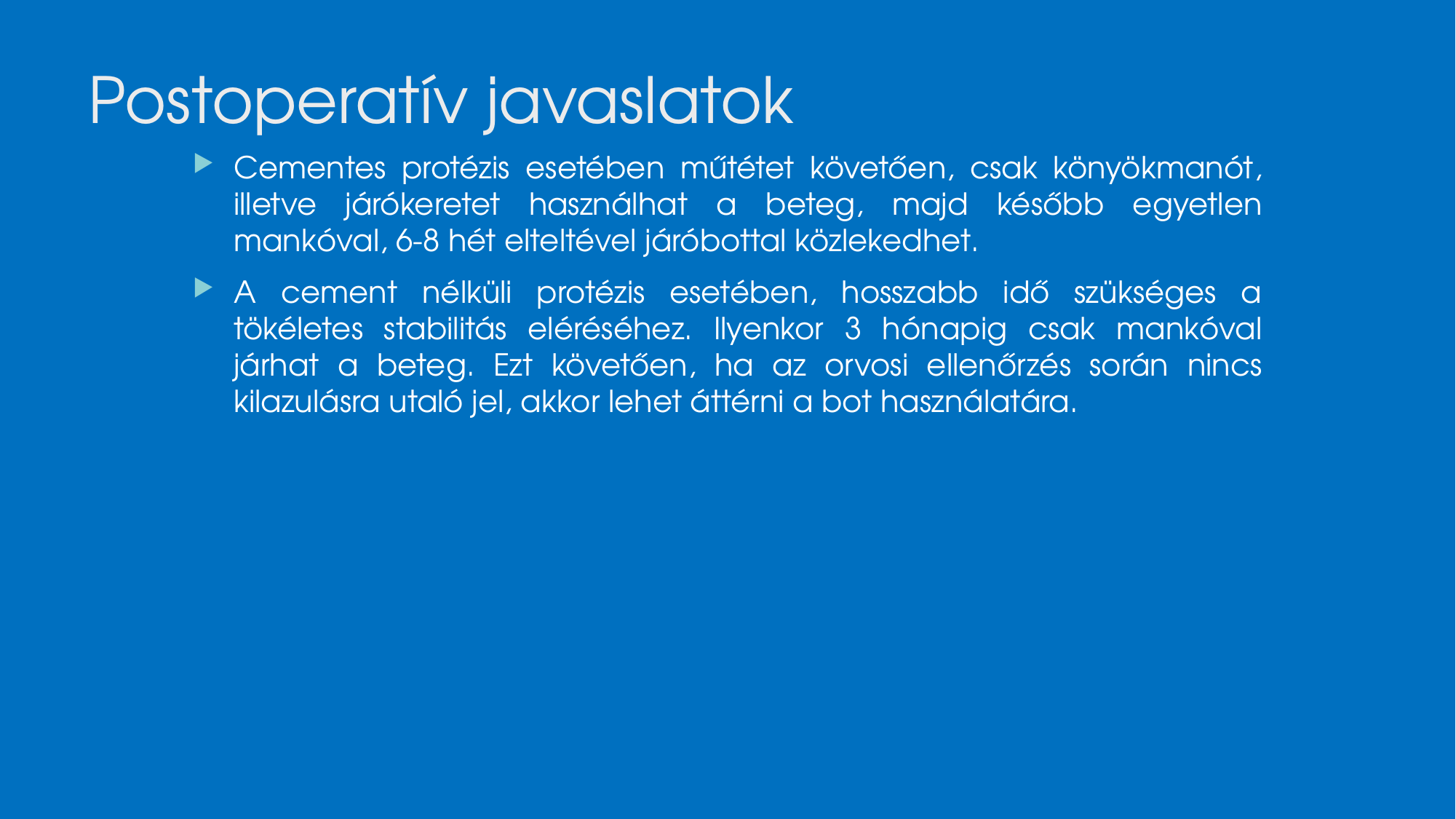

# Postoperatív javaslatok
Cementes protézis esetében műtétet követően, csak könyökmanót, illetve járókeretet használhat a beteg, majd később egyetlen mankóval, 6-8 hét elteltével járóbottal közlekedhet.
A cement nélküli protézis esetében, hosszabb idő szükséges a tökéletes stabilitás eléréséhez. Ilyenkor 3 hónapig csak mankóval járhat a beteg. Ezt követően, ha az orvosi ellenőrzés során nincs kilazulásra utaló jel, akkor lehet áttérni a bot használatára.